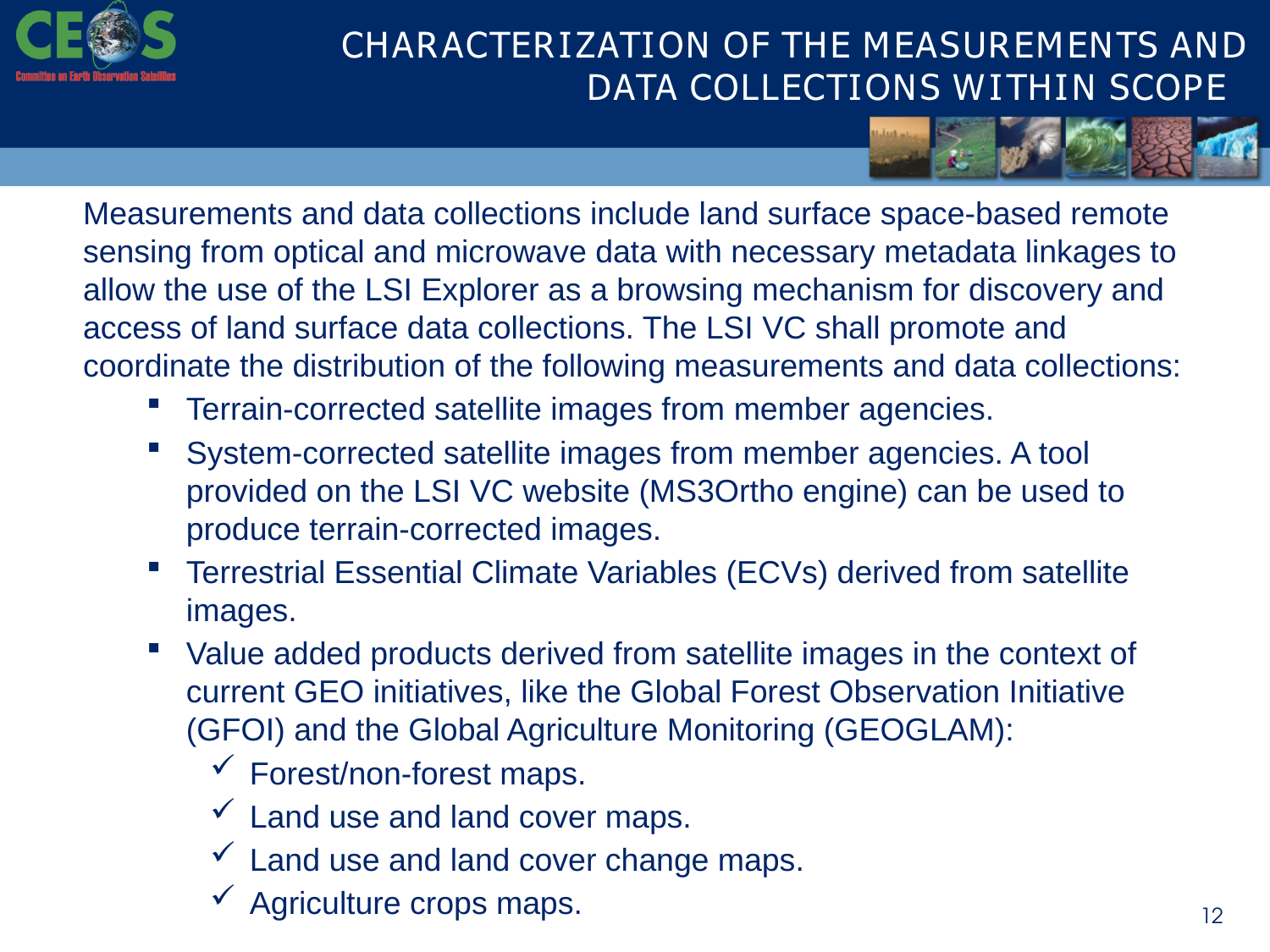

Characterization of the Measurements and Data Collections within Scope
Measurements and data collections include land surface space-based remote sensing from optical and microwave data with necessary metadata linkages to allow the use of the LSI Explorer as a browsing mechanism for discovery and access of land surface data collections. The LSI VC shall promote and coordinate the distribution of the following measurements and data collections:
Terrain-corrected satellite images from member agencies.
System-corrected satellite images from member agencies. A tool provided on the LSI VC website (MS3Ortho engine) can be used to produce terrain-corrected images.
Terrestrial Essential Climate Variables (ECVs) derived from satellite images.
Value added products derived from satellite images in the context of current GEO initiatives, like the Global Forest Observation Initiative (GFOI) and the Global Agriculture Monitoring (GEOGLAM):
Forest/non-forest maps.
Land use and land cover maps.
Land use and land cover change maps.
Agriculture crops maps.
12